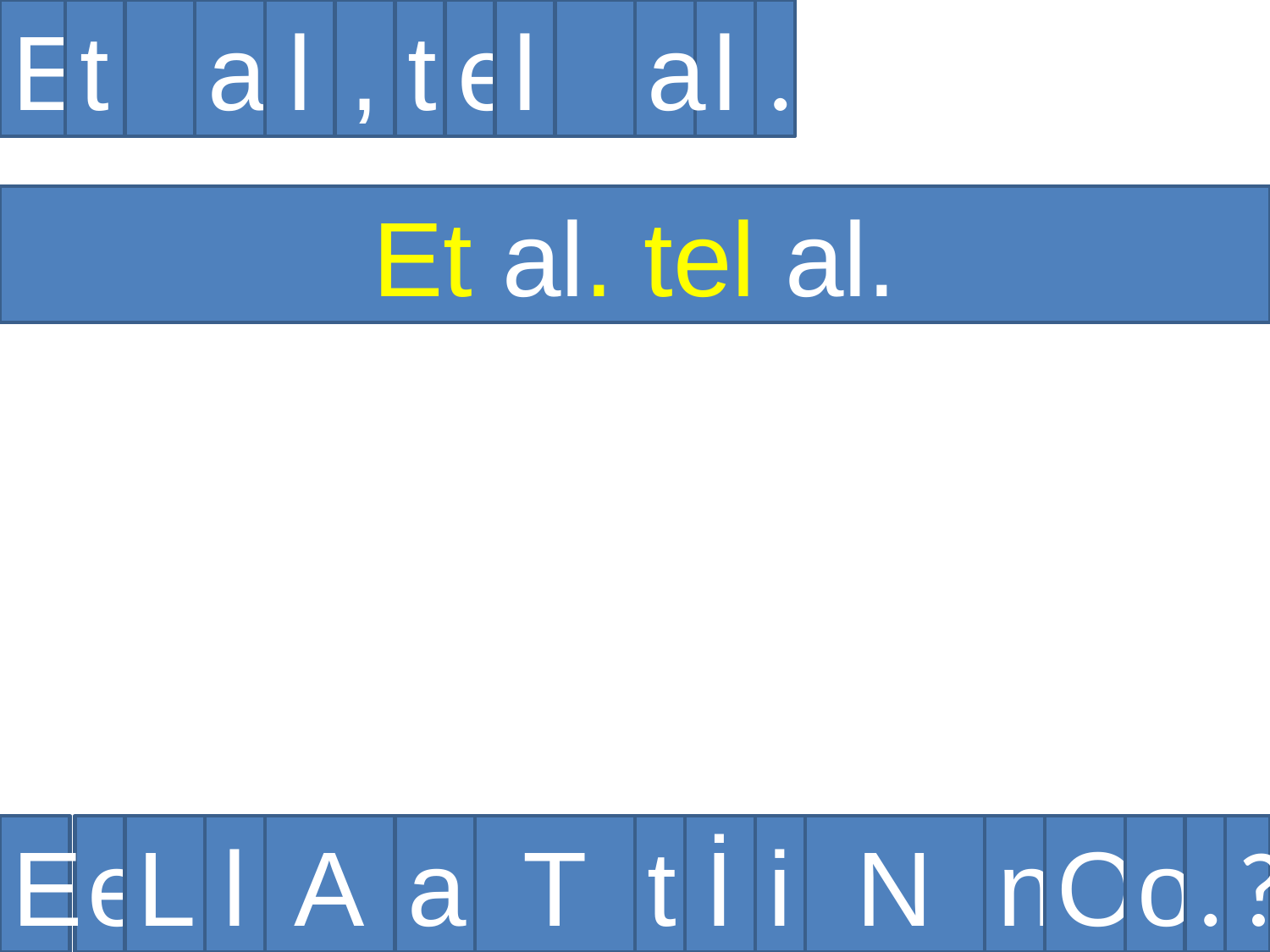

E
t

a
l
,
t
e
l

a
l
.
Et al. tel al.
E
e
L
l
A
a
T
t
İ
i
N
n
O
o
.
?